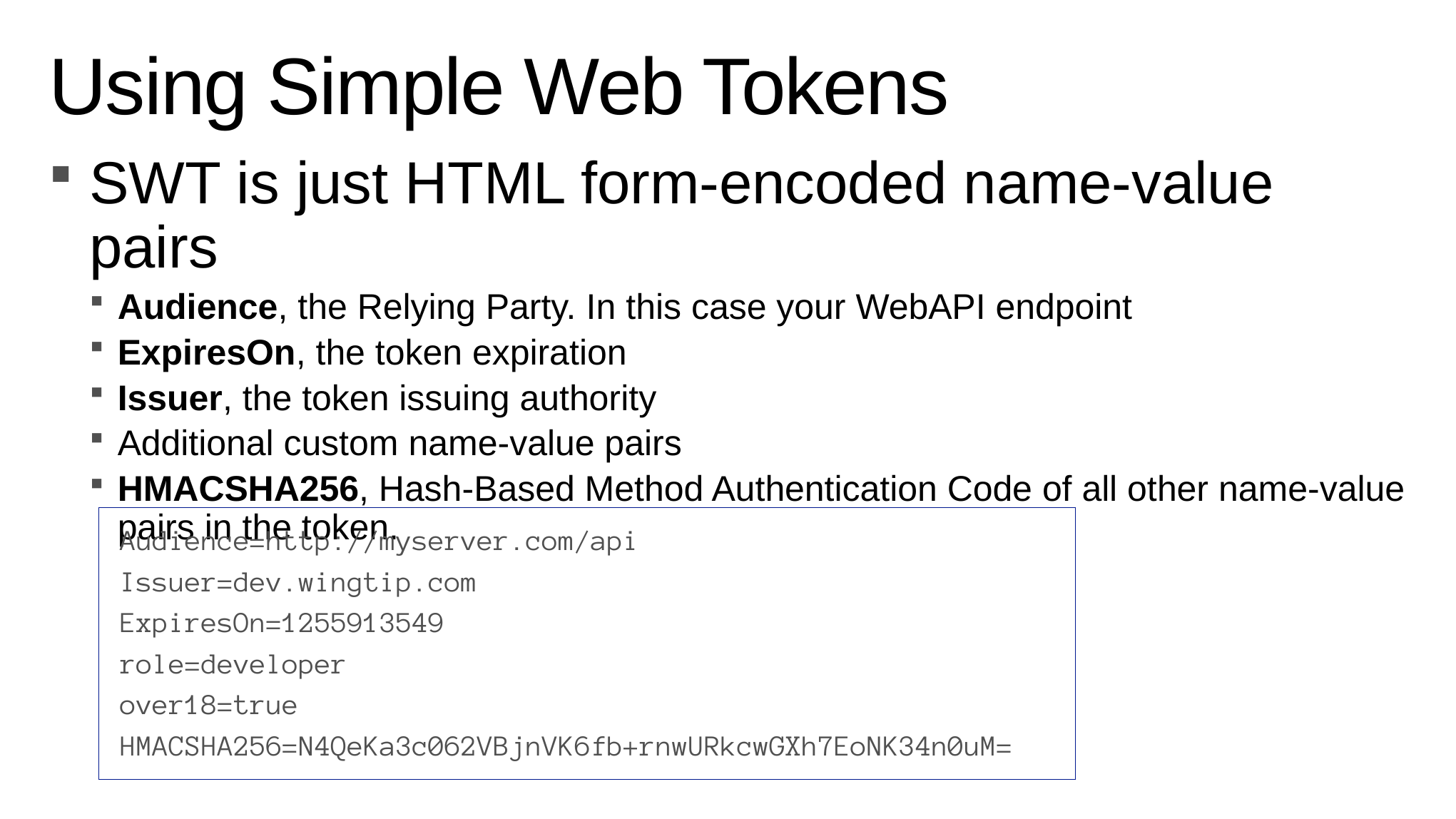

# Using Simple Web Tokens
SWT is just HTML form-encoded name-value pairs
Audience, the Relying Party. In this case your WebAPI endpoint
ExpiresOn, the token expiration
Issuer, the token issuing authority
Additional custom name-value pairs
HMACSHA256, Hash-Based Method Authentication Code of all other name-value pairs in the token.
Audience=http://myserver.com/api
Issuer=dev.wingtip.com
ExpiresOn=1255913549
role=developer
over18=true
HMACSHA256=N4QeKa3c062VBjnVK6fb+rnwURkcwGXh7EoNK34n0uM=